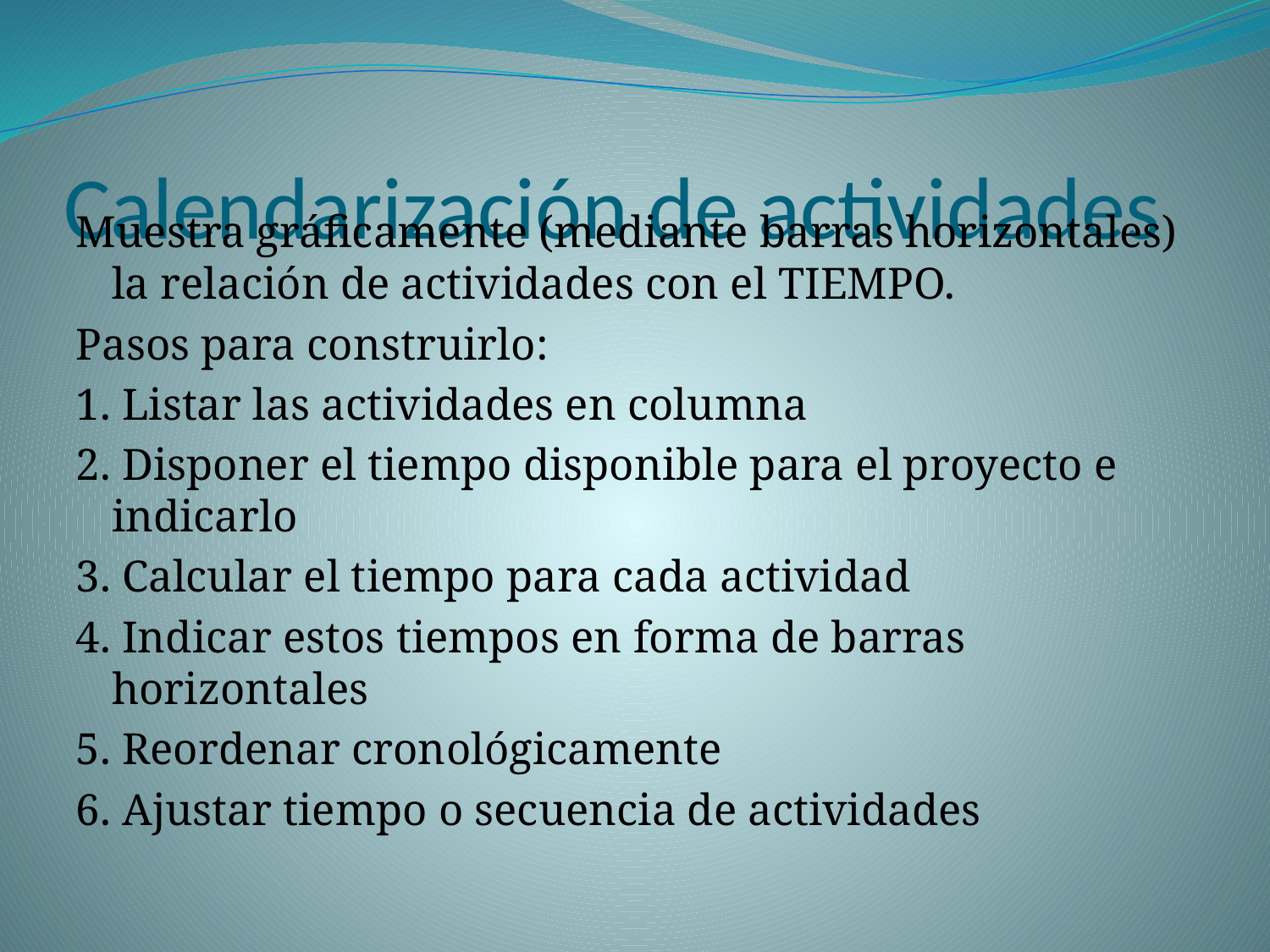

# Calendarización de actividades
Muestra gráficamente (mediante barras horizontales) la relación de actividades con el TIEMPO.
Pasos para construirlo:
1. Listar las actividades en columna
2. Disponer el tiempo disponible para el proyecto e indicarlo
3. Calcular el tiempo para cada actividad
4. Indicar estos tiempos en forma de barras horizontales
5. Reordenar cronológicamente
6. Ajustar tiempo o secuencia de actividades